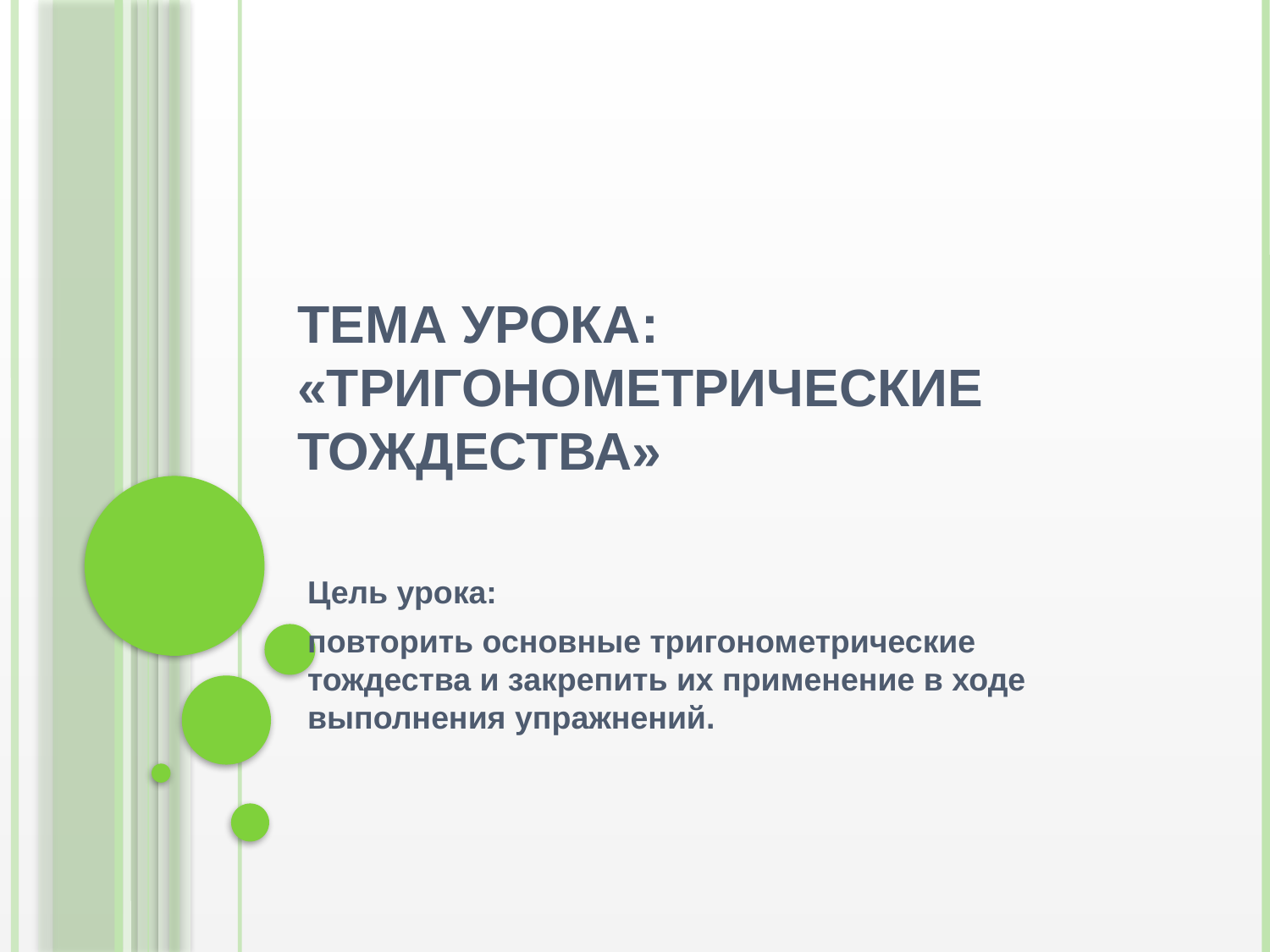

# Тема урока: «Тригонометрические тождества»
Цель урока:
повторить основные тригонометрические тождества и закрепить их применение в ходе выполнения упражнений.